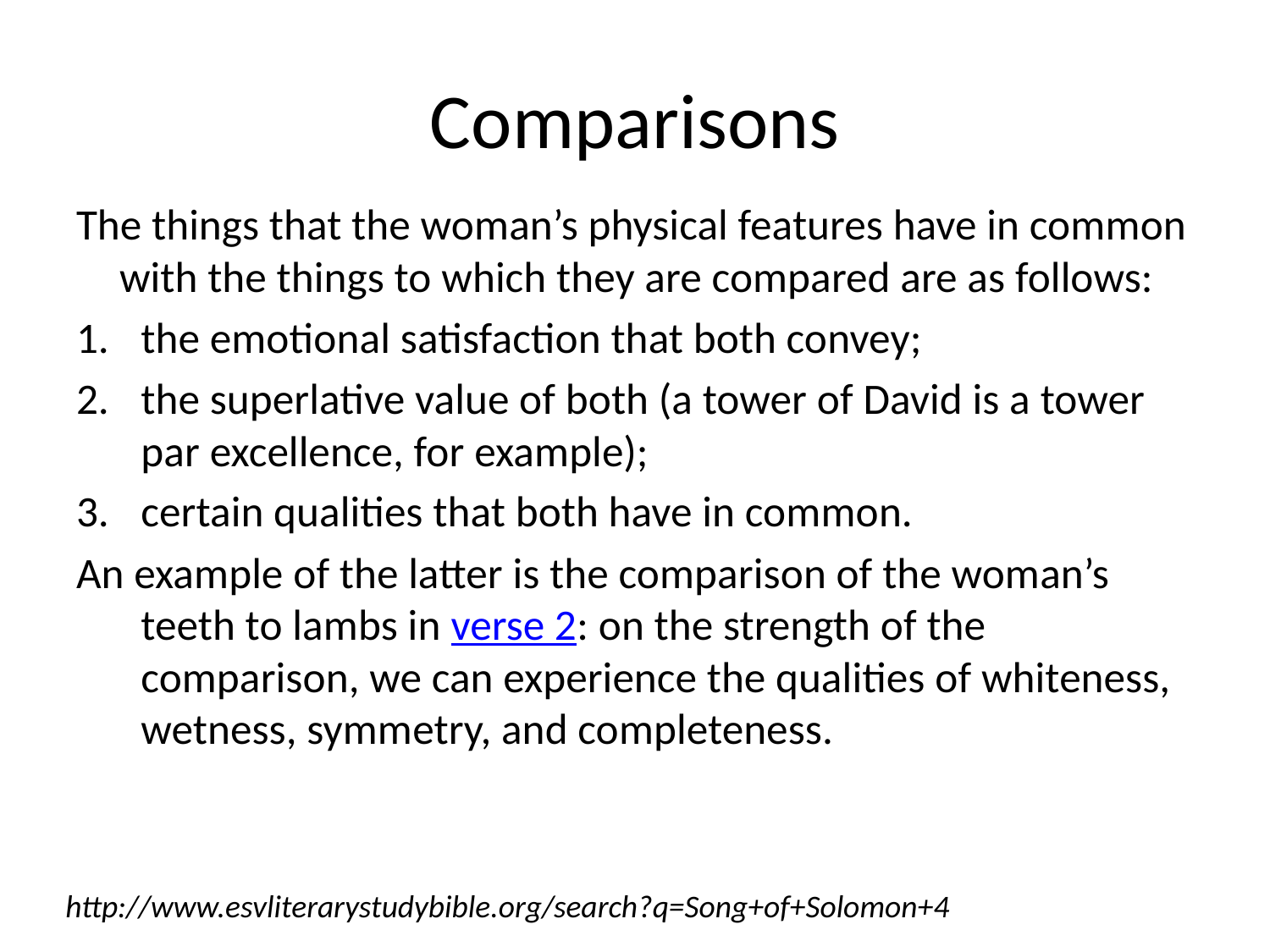

# Comparisons
The things that the woman’s physical features have in common with the things to which they are compared are as follows:
the emotional satisfaction that both convey;
the superlative value of both (a tower of David is a tower par excellence, for example);
certain qualities that both have in common.
An example of the latter is the comparison of the woman’s teeth to lambs in verse 2: on the strength of the comparison, we can experience the qualities of whiteness, wetness, symmetry, and completeness.
http://www.esvliterarystudybible.org/search?q=Song+of+Solomon+4